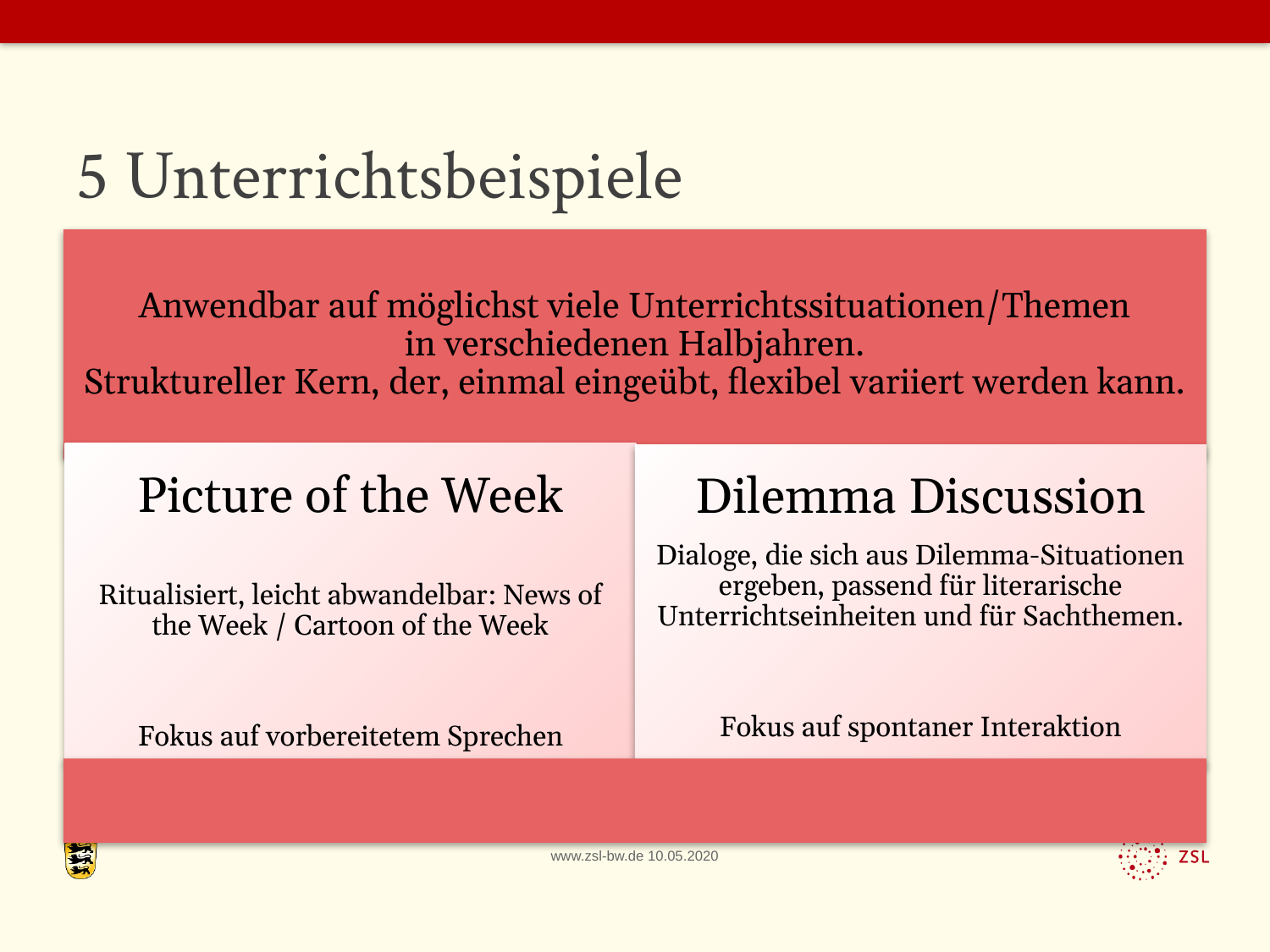

# 5 Unterrichtsbeispiele
Anwendbar auf möglichst viele Unterrichtssituationen/Themen
 in verschiedenen Halbjahren.
Struktureller Kern, der, einmal eingeübt, flexibel variiert werden kann.

Picture of the Week

Ritualisiert, leicht abwandelbar: News of the Week / Cartoon of the Week

Fokus auf vorbereitetem Sprechen

Dilemma Discussion
Dialoge, die sich aus Dilemma-Situationen ergeben, passend für literarische Unterrichtseinheiten und für Sachthemen.

Fokus auf spontaner Interaktion